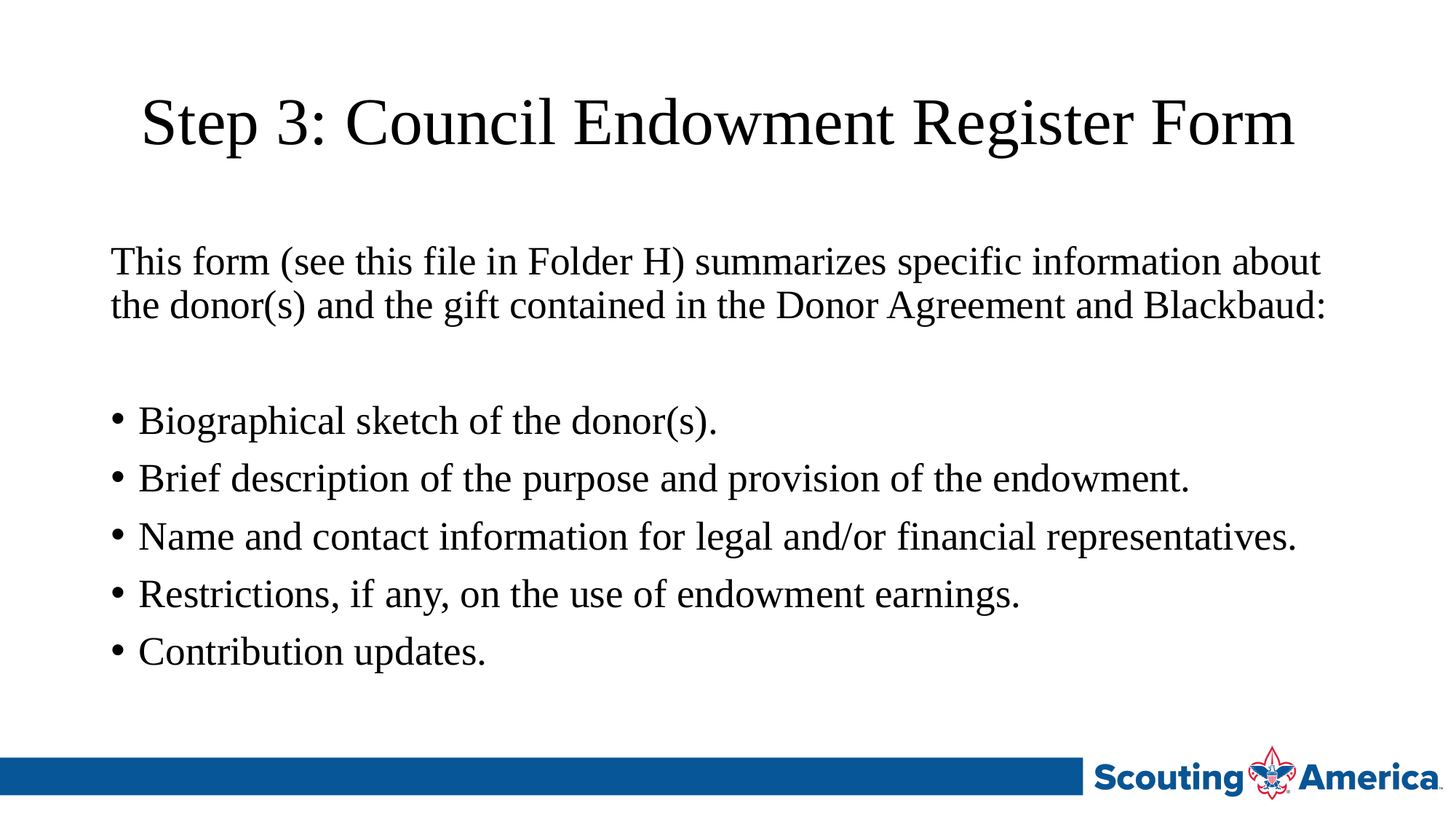

# Step 3: Council Endowment Register Form
This form (see this file in Folder H) summarizes specific information about the donor(s) and the gift contained in the Donor Agreement and Blackbaud:

Biographical sketch of the donor(s).
Brief description of the purpose and provision of the endowment.
Name and contact information for legal and/or financial representatives.
Restrictions, if any, on the use of endowment earnings.
Contribution updates.